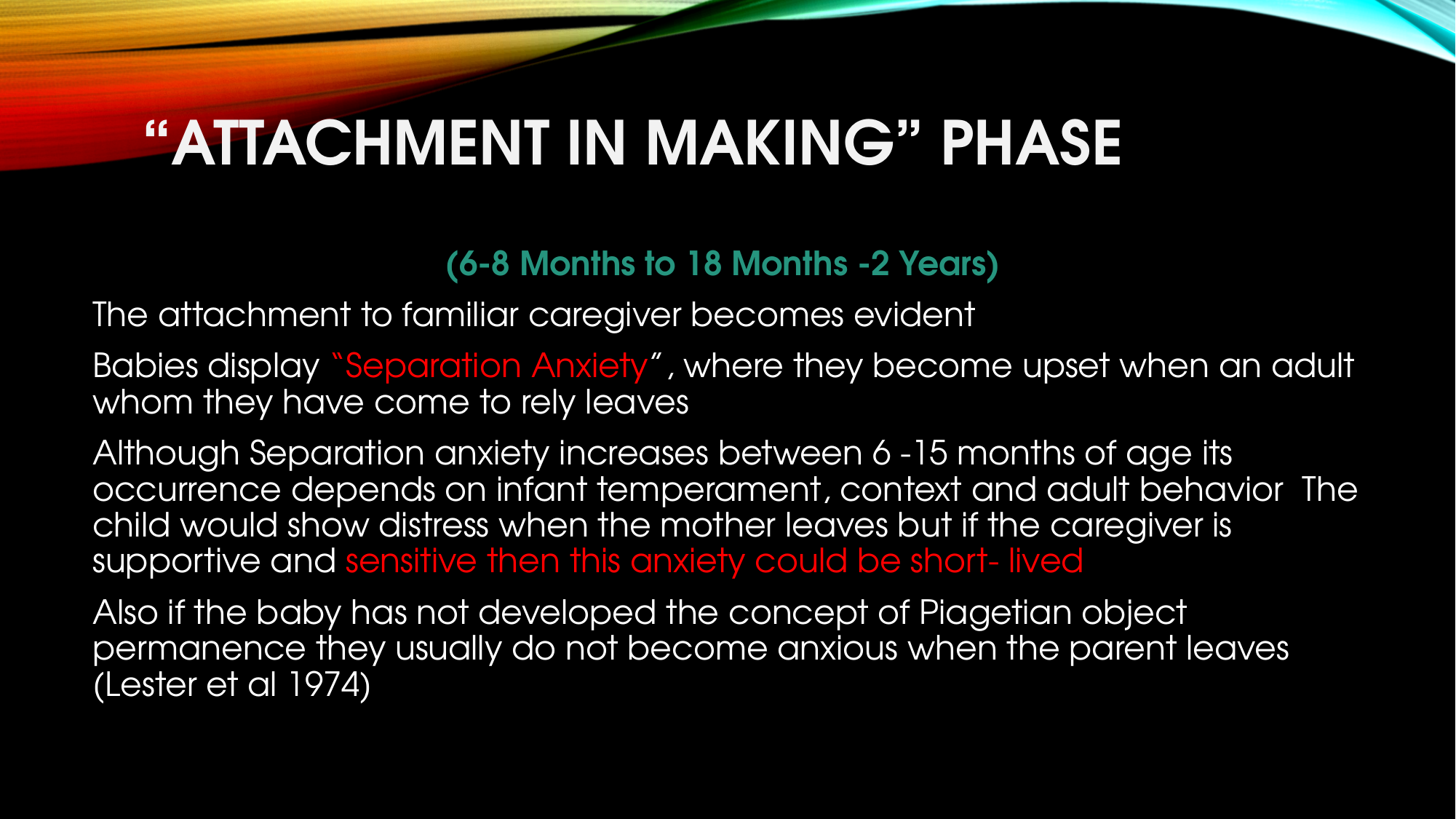

# “ATTACHMENT IN MAKING” PHASE
(6-8 Months to 18 Months -2 Years)
The attachment to familiar caregiver becomes evident
Babies display “Separation Anxiety”, where they become upset when an adult whom they have come to rely leaves
Although Separation anxiety increases between 6 -15 months of age its occurrence depends on infant temperament, context and adult behavior  The child would show distress when the mother leaves but if the caregiver is supportive and sensitive then this anxiety could be short- lived
Also if the baby has not developed the concept of Piagetian object permanence they usually do not become anxious when the parent leaves (Lester et al 1974)